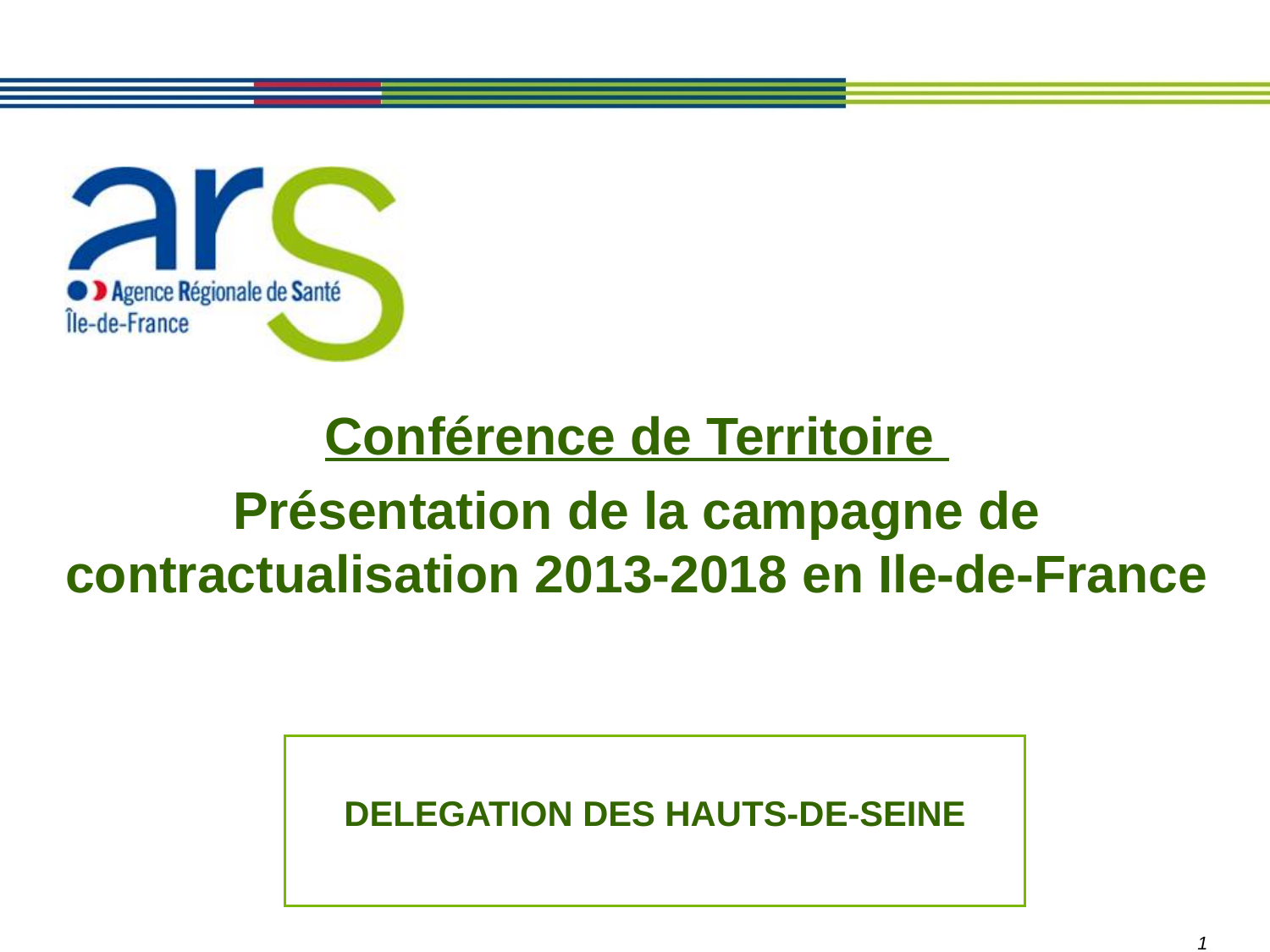

Conférence de Territoire
Présentation de la campagne de contractualisation 2013-2018 en Ile-de-France

DELEGATION DES HAUTS-DE-SEINE